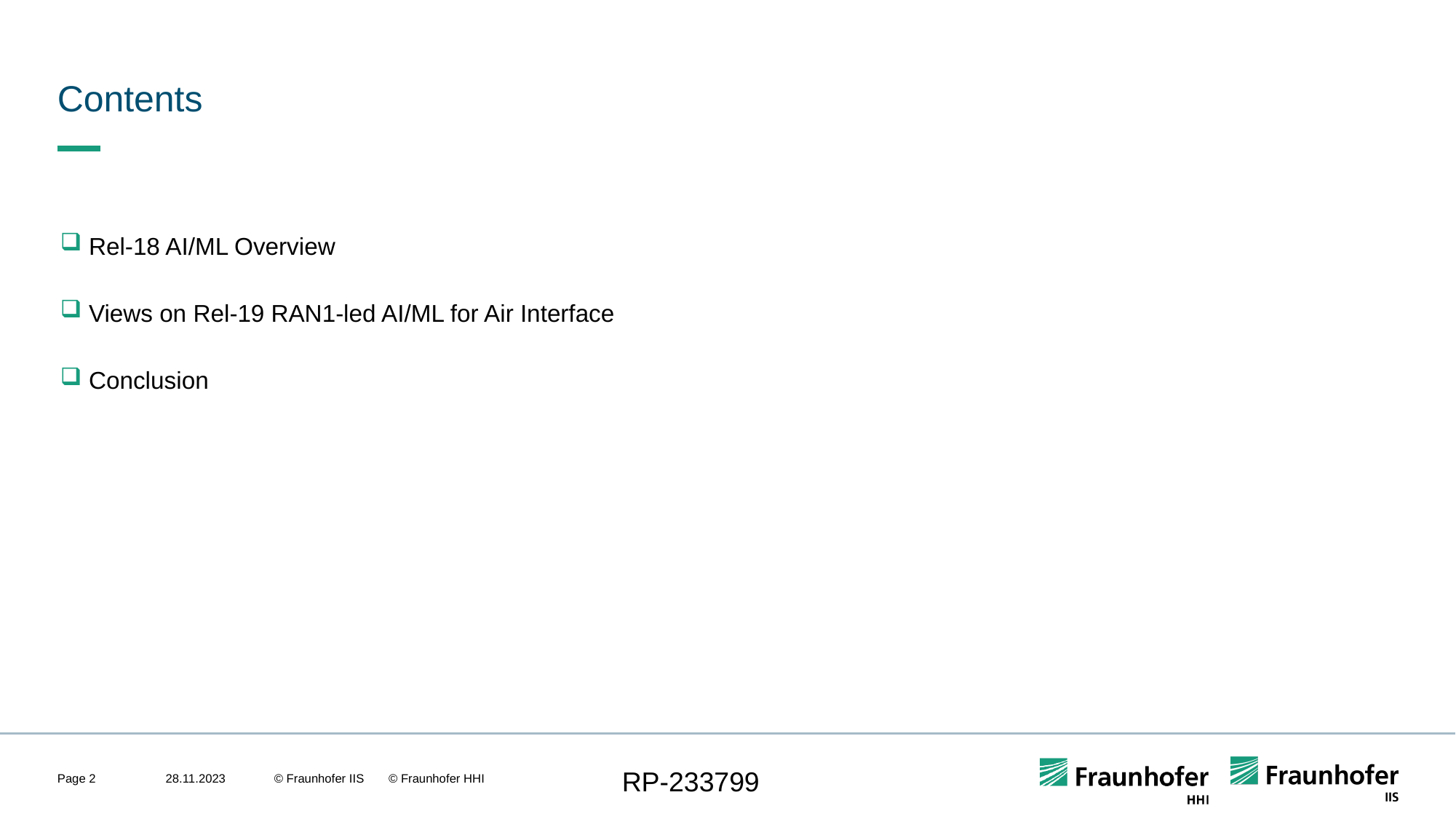

# Contents

 Rel-18 AI/ML Overview
 Views on Rel-19 RAN1-led AI/ML for Air Interface
 Conclusion

RP-233799
Page 2
28.11.2023
© Fraunhofer IIS